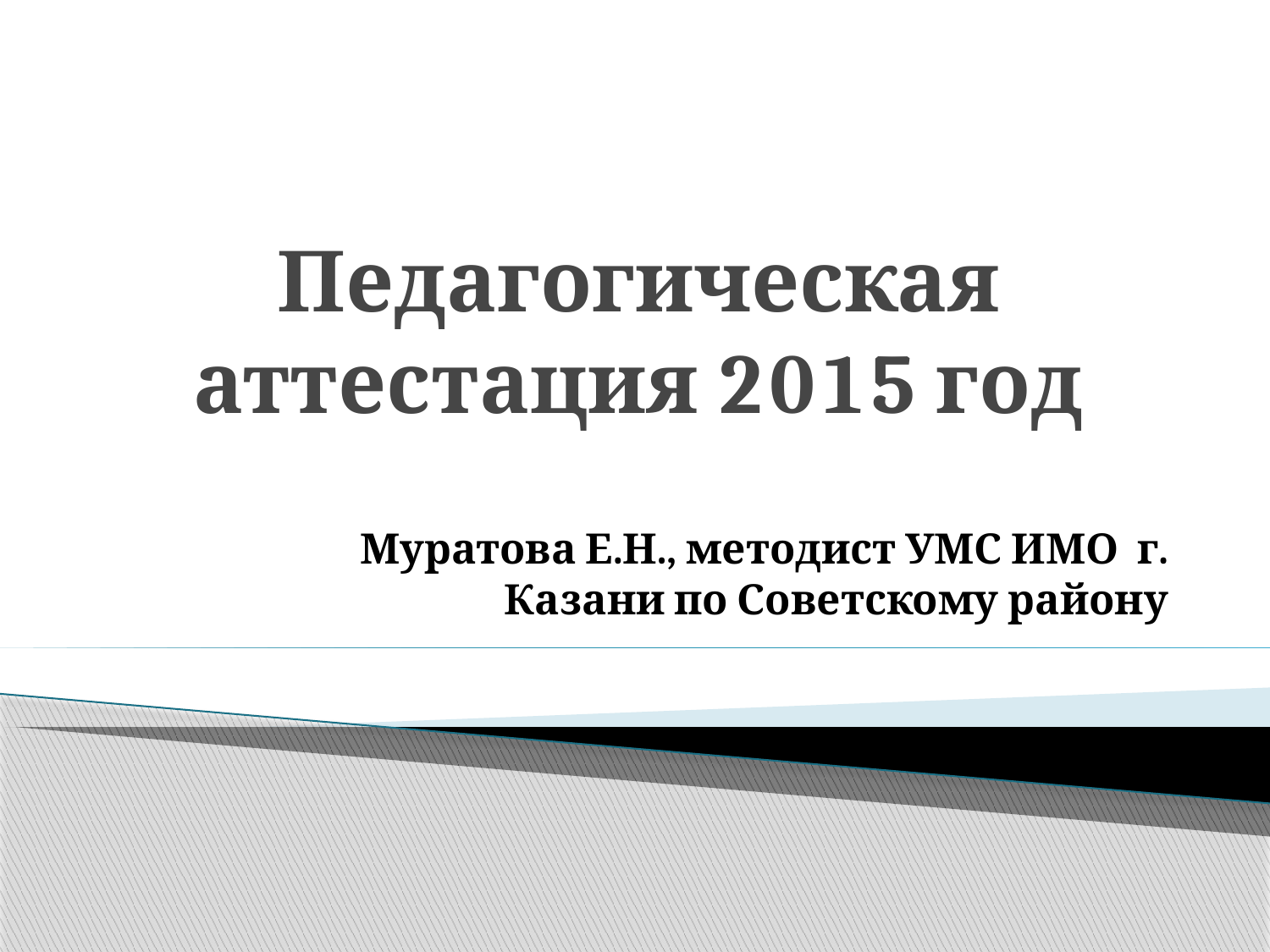

# Педагогическая аттестация 2015 год
Муратова Е.Н., методист УМС ИМО  г. Казани по Советскому району